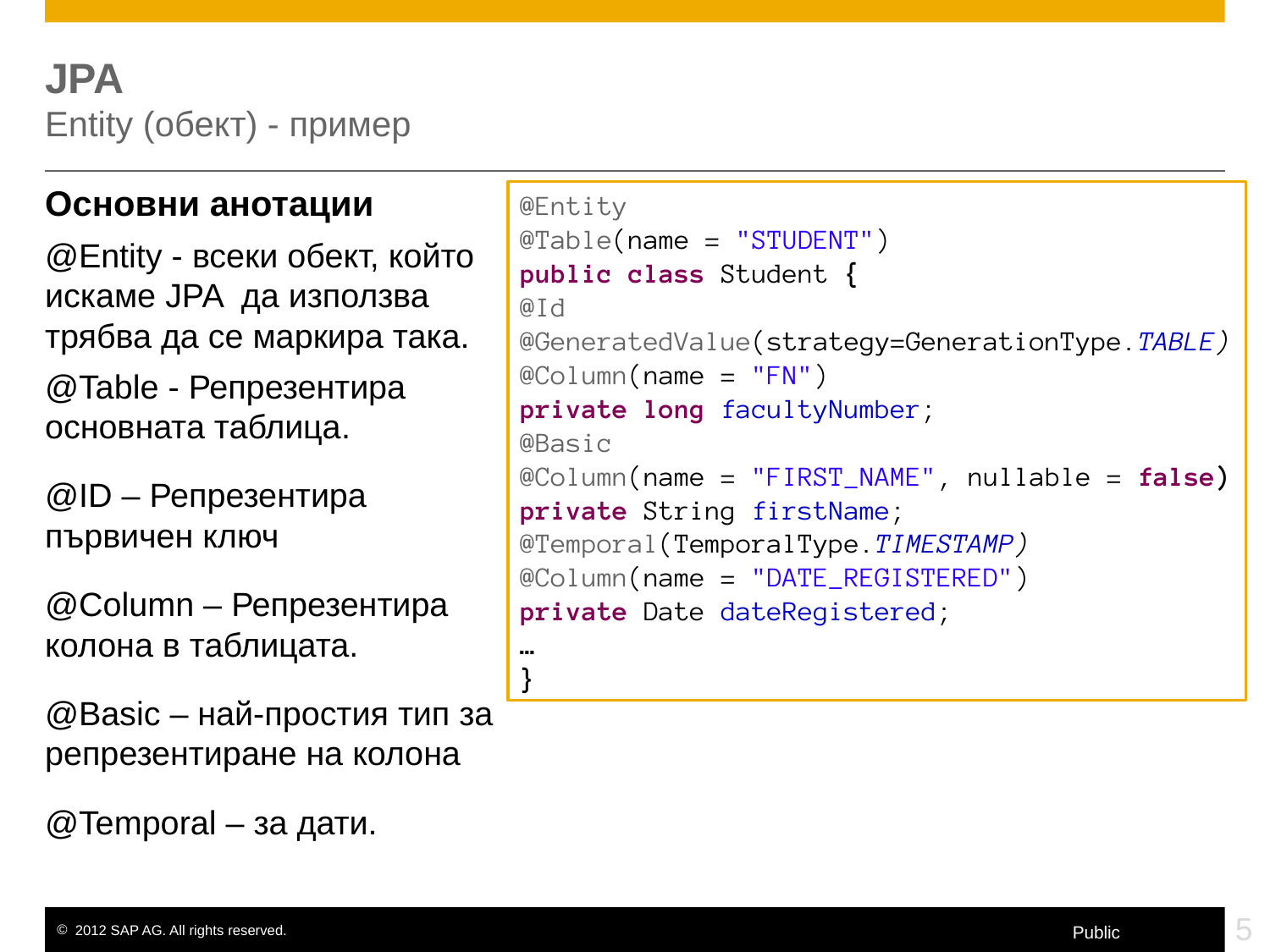

# JPA Entity (обект) - пример
Основни анотации
@Entity - всеки обект, който искаме JPA  да използва трябва да се маркира така.
@Table - Репрезентира основната таблица.
@ID – Репрезентира първичен ключ
@Column – Репрезентира колона в таблицата.
@Basic – най-простия тип за репрезентиране на колона
@Temporal – за дати.

@Entity
@Table(name = "STUDENT")
public class Student {
@Id
@GeneratedValue(strategy=GenerationType.TABLE)
@Column(name = "FN")
private long facultyNumber;
@Basic
@Column(name = "FIRST_NAME", nullable = false)
private String firstName;
@Temporal(TemporalType.TIMESTAMP)
@Column(name = "DATE_REGISTERED")
private Date dateRegistered;
…
}
5